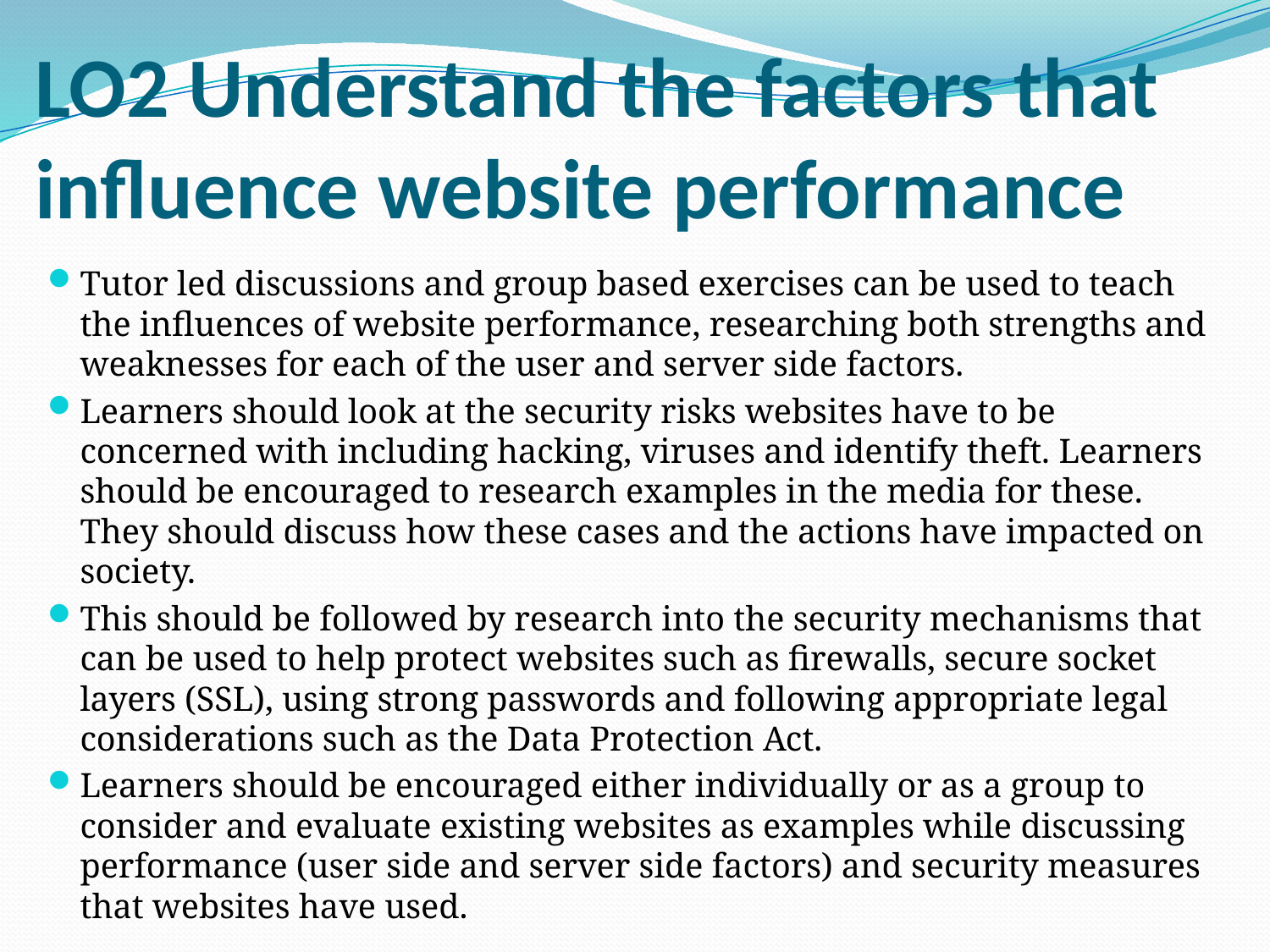

# LO2 Understand the factors that influence website performance
Tutor led discussions and group based exercises can be used to teach the influences of website performance, researching both strengths and weaknesses for each of the user and server side factors.
Learners should look at the security risks websites have to be concerned with including hacking, viruses and identify theft. Learners should be encouraged to research examples in the media for these. They should discuss how these cases and the actions have impacted on society.
This should be followed by research into the security mechanisms that can be used to help protect websites such as firewalls, secure socket layers (SSL), using strong passwords and following appropriate legal considerations such as the Data Protection Act.
Learners should be encouraged either individually or as a group to consider and evaluate existing websites as examples while discussing performance (user side and server side factors) and security measures that websites have used.